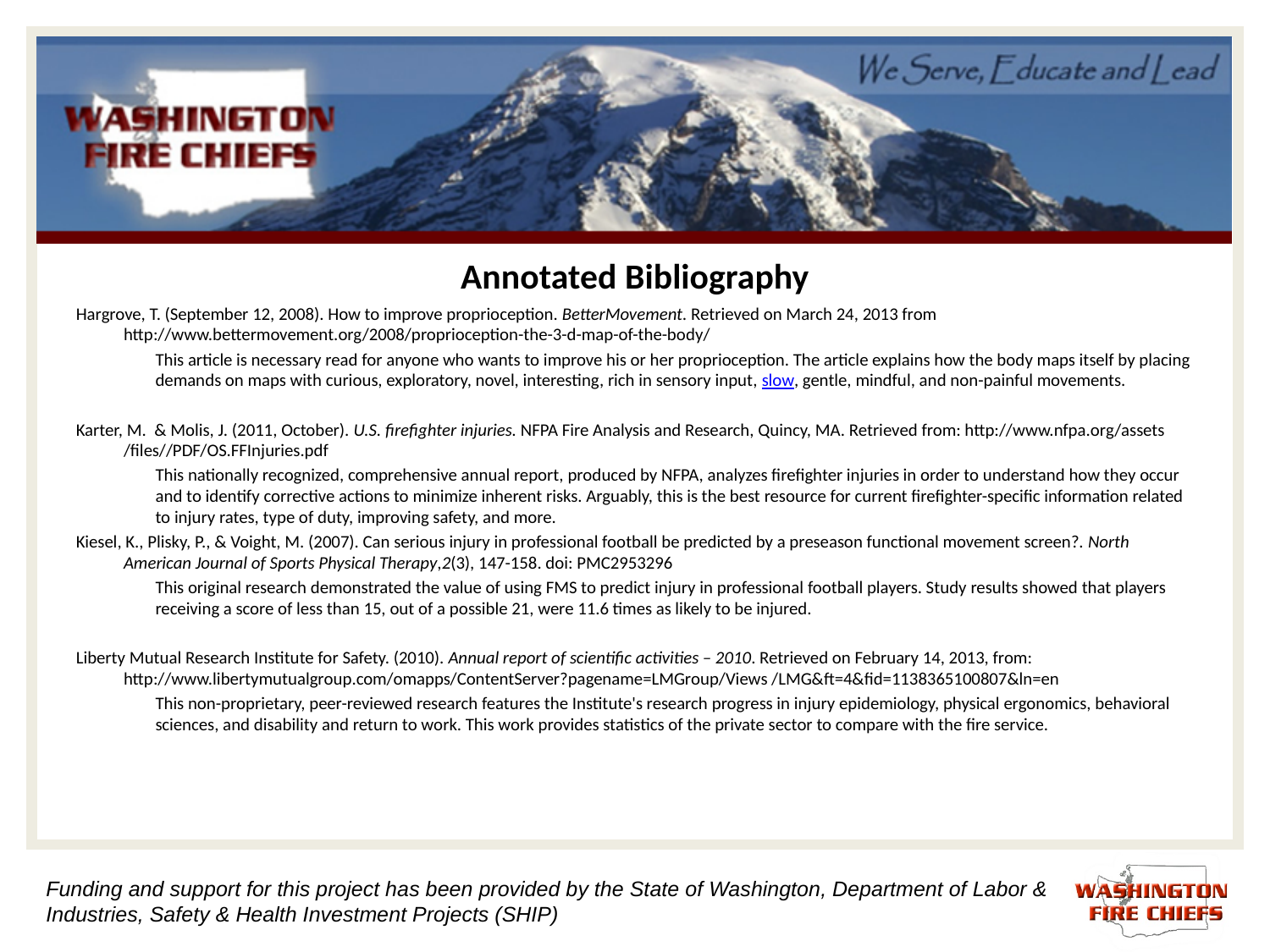

# Annotated Bibliography
Hargrove, T. (September 12, 2008). How to improve proprioception. BetterMovement. Retrieved on March 24, 2013 from http://www.bettermovement.org/2008/proprioception-the-3-d-map-of-the-body/
This article is necessary read for anyone who wants to improve his or her proprioception. The article explains how the body maps itself by placing demands on maps with curious, exploratory, novel, interesting, rich in sensory input, slow, gentle, mindful, and non-painful movements.

Karter, M.  & Molis, J. (2011, October). U.S. firefighter injuries. NFPA Fire Analysis and Research, Quincy, MA. Retrieved from: http://www.nfpa.org/assets /files//PDF/OS.FFInjuries.pdf
This nationally recognized, comprehensive annual report, produced by NFPA, analyzes firefighter injuries in order to understand how they occur and to identify corrective actions to minimize inherent risks. Arguably, this is the best resource for current firefighter-specific information related to injury rates, type of duty, improving safety, and more.
Kiesel, K., Plisky, P., & Voight, M. (2007). Can serious injury in professional football be predicted by a preseason functional movement screen?. North American Journal of Sports Physical Therapy,2(3), 147-158. doi: PMC2953296
This original research demonstrated the value of using FMS to predict injury in professional football players. Study results showed that players receiving a score of less than 15, out of a possible 21, were 11.6 times as likely to be injured.

Liberty Mutual Research Institute for Safety. (2010). Annual report of scientific activities – 2010. Retrieved on February 14, 2013, from: http://www.libertymutualgroup.com/omapps/ContentServer?pagename=LMGroup/Views /LMG&ft=4&fid=1138365100807&ln=en
This non-proprietary, peer-reviewed research features the Institute's research progress in injury epidemiology, physical ergonomics, behavioral sciences, and disability and return to work. This work provides statistics of the private sector to compare with the fire service.